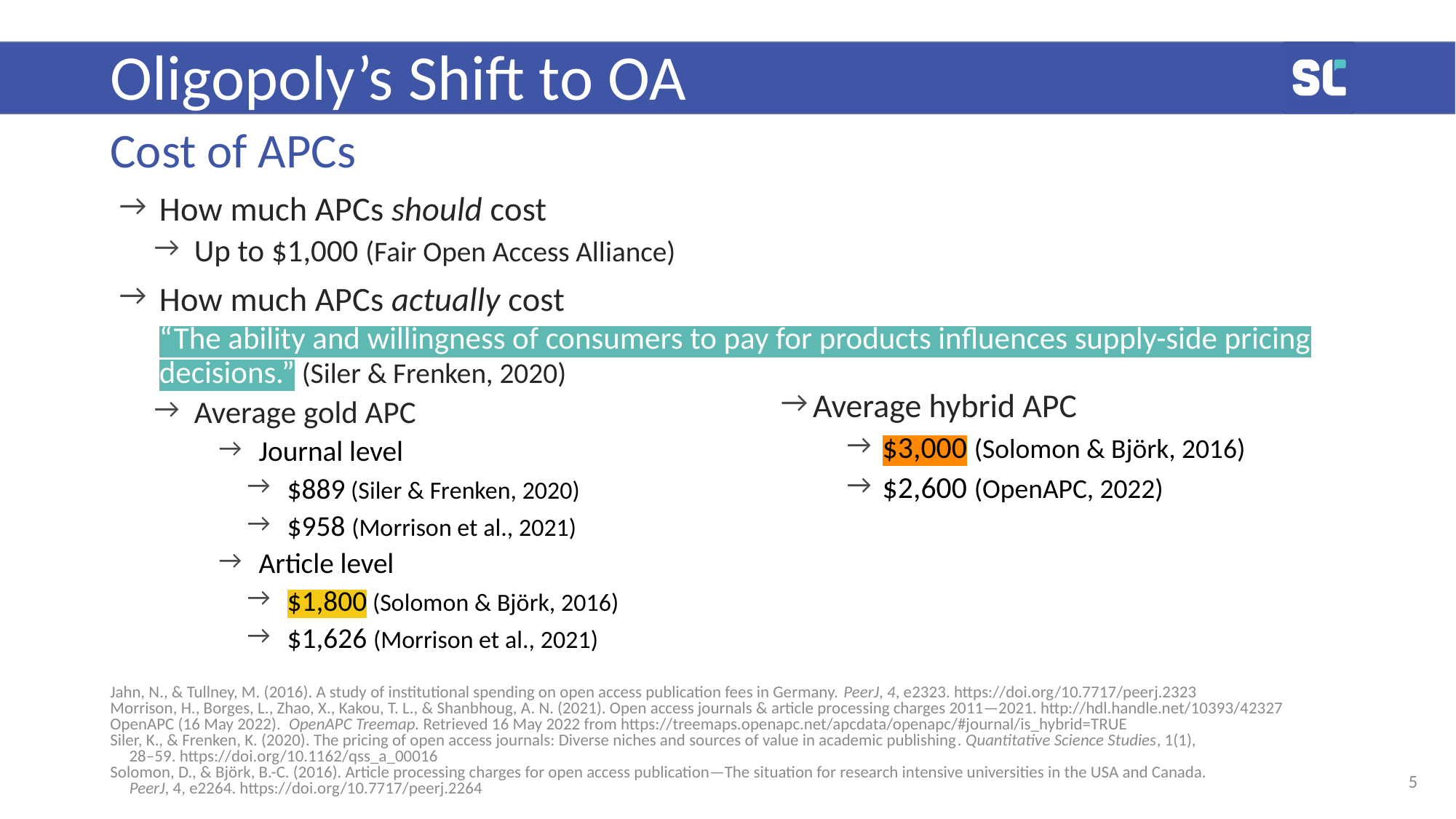

Oligopoly’s Shift to OA
Cost of APCs
How much APCs should cost
Up to $1,000 (Fair Open Access Alliance)
How much APCs actually cost
“The ability and willingness of consumers to pay for products influences supply-side pricing decisions.” (Siler & Frenken, 2020)
Average gold APC
Journal level
$889 (Siler & Frenken, 2020)
$958 (Morrison et al., 2021)
Article level
$1,800 (Solomon & Björk, 2016)
$1,626 (Morrison et al., 2021)

Average hybrid APC
$3,000 (Solomon & Björk, 2016)
$2,600 (OpenAPC, 2022)
Jahn, N., & Tullney, M. (2016). A study of institutional spending on open access publication fees in Germany. PeerJ, 4, e2323. https://doi.org/10.7717/peerj.2323
Morrison, H., Borges, L., Zhao, X., Kakou, T. L., & Shanbhoug, A. N. (2021). Open access journals & article processing charges 2011—2021. http://hdl.handle.net/10393/42327
OpenAPC (16 May 2022).  OpenAPC Treemap. Retrieved 16 May 2022 from https://treemaps.openapc.net/apcdata/openapc/#journal/is_hybrid=TRUE
Siler, K., & Frenken, K. (2020). The pricing of open access journals: Diverse niches and sources of value in academic publishing. Quantitative Science Studies, 1(1),
     28–59. https://doi.org/10.1162/qss_a_00016
Solomon, D., & Björk, B.-C. (2016). Article processing charges for open access publication—The situation for research intensive universities in the USA and Canada.
     PeerJ, 4, e2264. https://doi.org/10.7717/peerj.2264
5